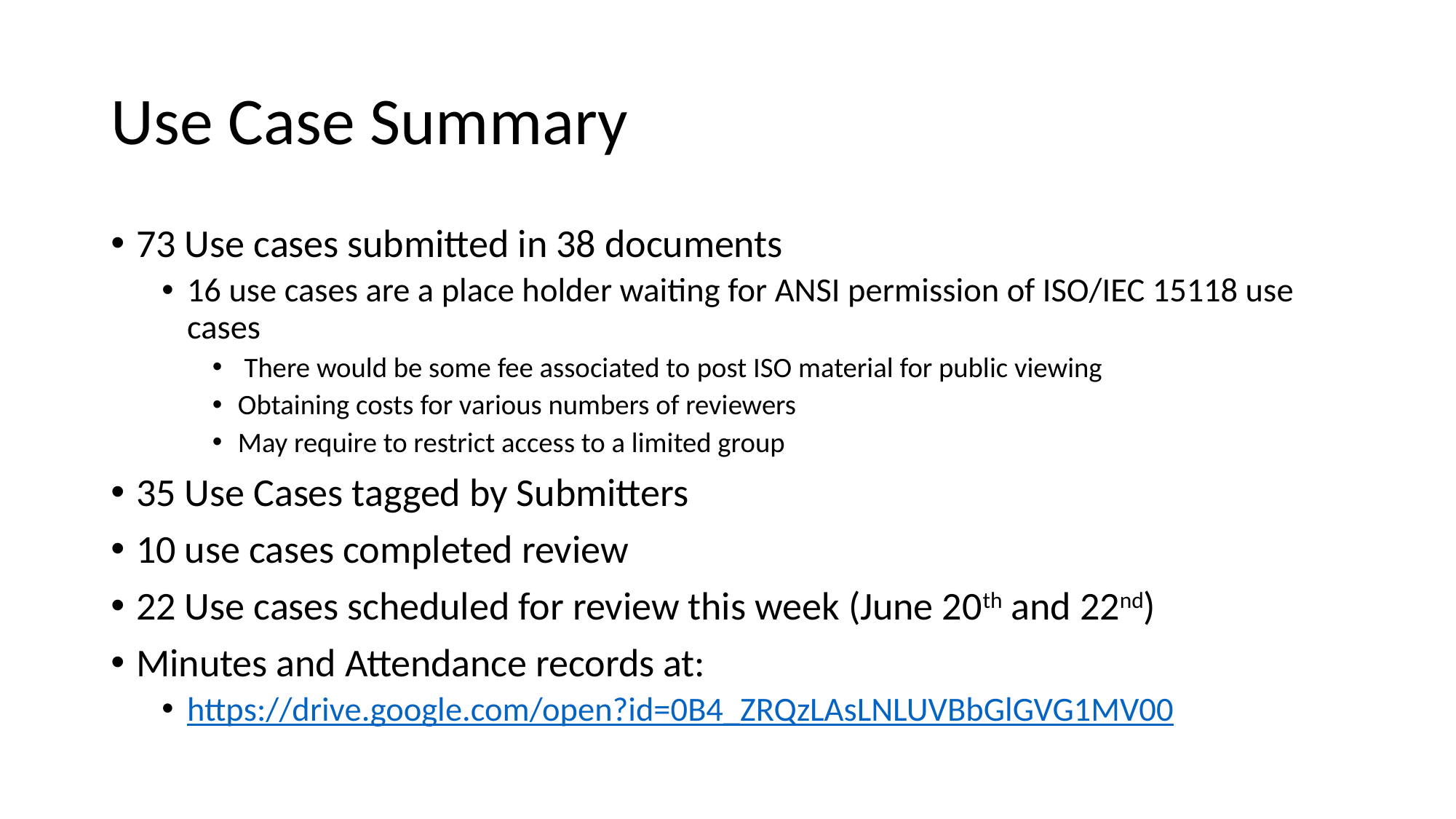

# Use Case Summary
73 Use cases submitted in 38 documents
16 use cases are a place holder waiting for ANSI permission of ISO/IEC 15118 use cases
 There would be some fee associated to post ISO material for public viewing
Obtaining costs for various numbers of reviewers
May require to restrict access to a limited group
35 Use Cases tagged by Submitters
10 use cases completed review
22 Use cases scheduled for review this week (June 20th and 22nd)
Minutes and Attendance records at:
https://drive.google.com/open?id=0B4_ZRQzLAsLNLUVBbGlGVG1MV00